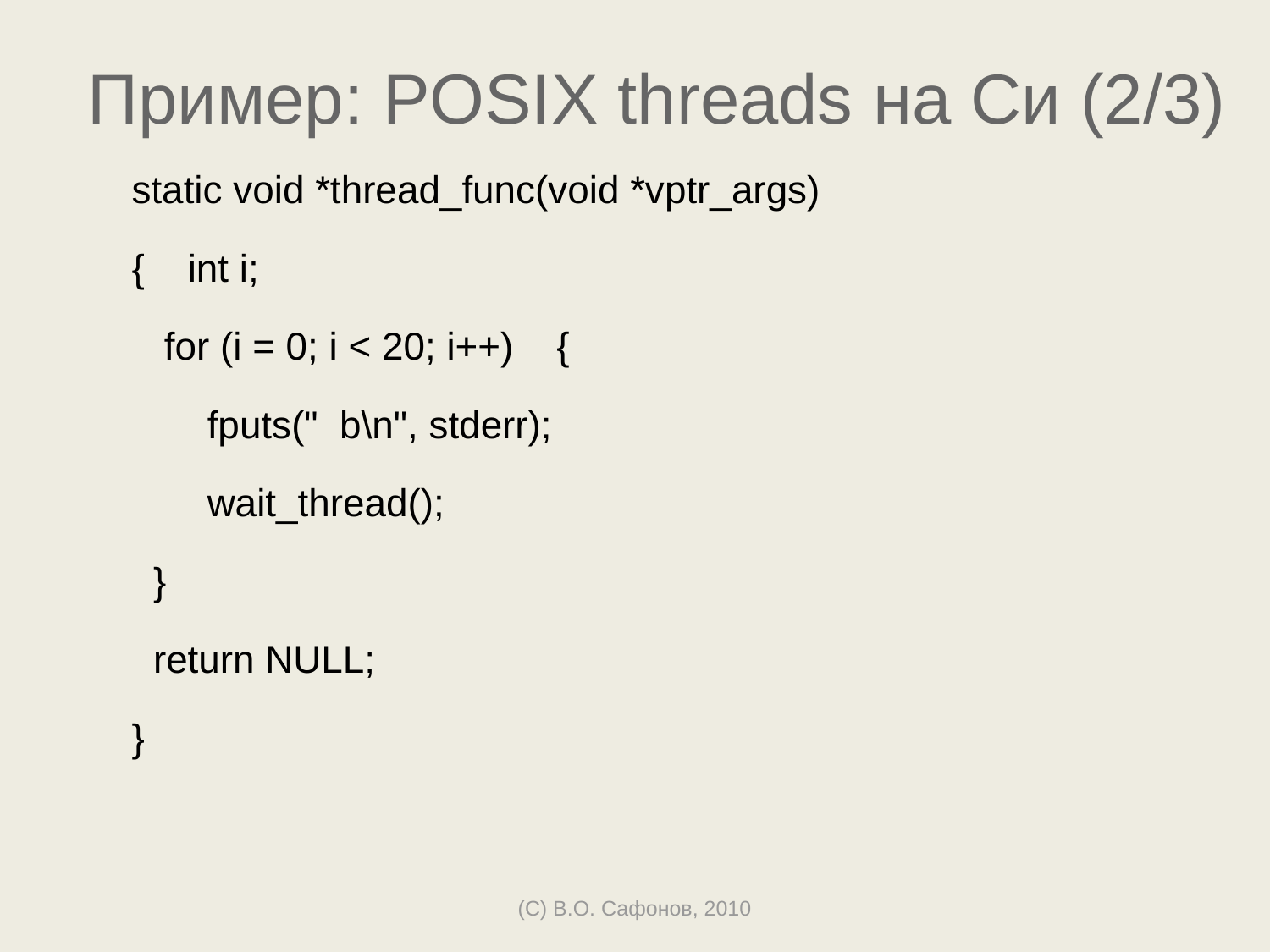

# Пример: POSIX threads на Си (2/3)
static void *thread_func(void *vptr_args)
{    int i;
   for (i = 0; i < 20; i++)    {
       fputs("  b\n", stderr);
       wait_thread();
  }
  return NULL;
}
(C) В.О. Сафонов, 2010